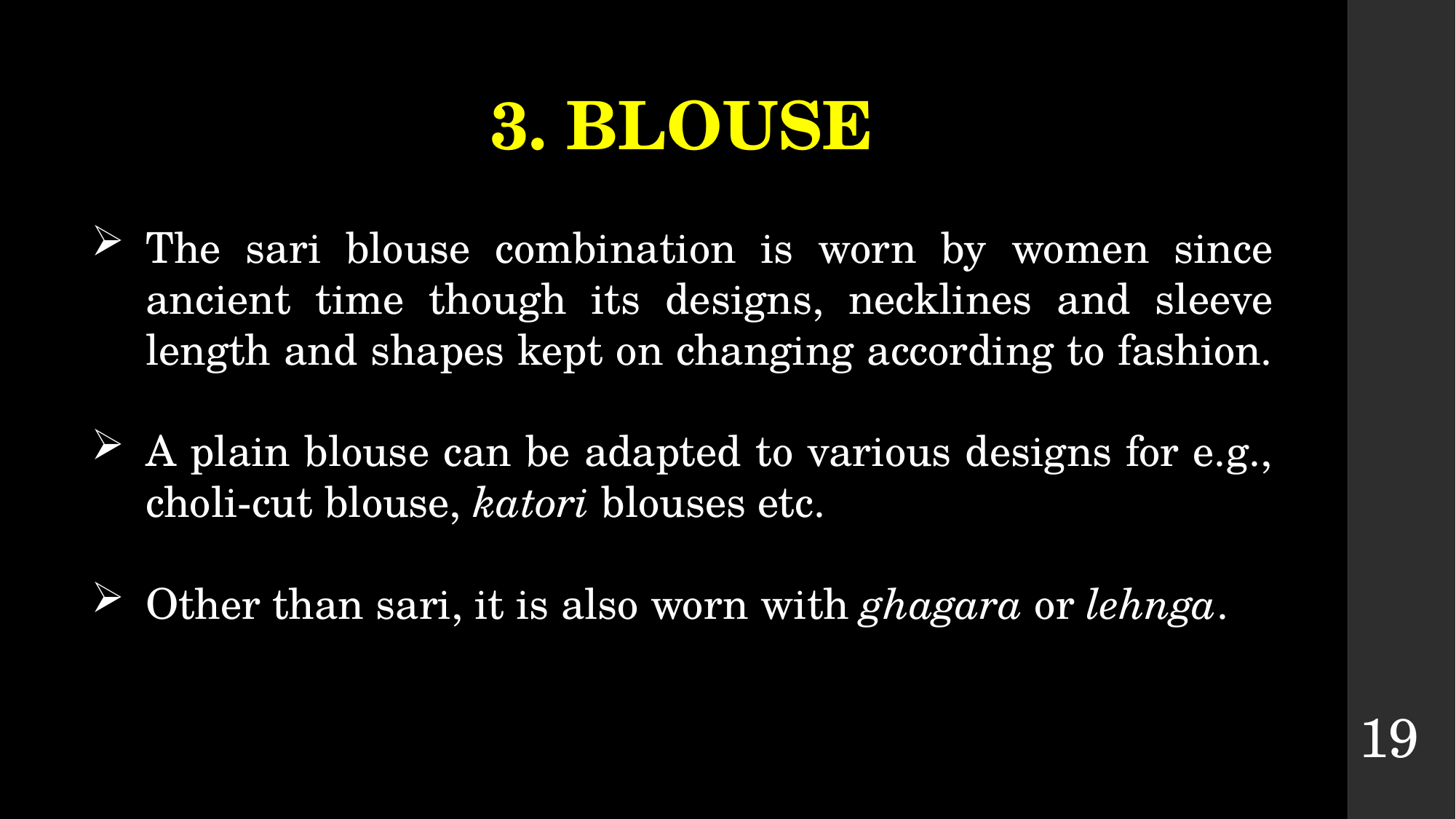

# 3. BLOUSE
The sari blouse combination is worn by women since ancient time though its designs, necklines and sleeve length and shapes kept on changing according to fashion.

A plain blouse can be adapted to various designs for e.g., choli-cut blouse, katori blouses etc.

Other than sari, it is also worn with ghagara or lehnga.
19